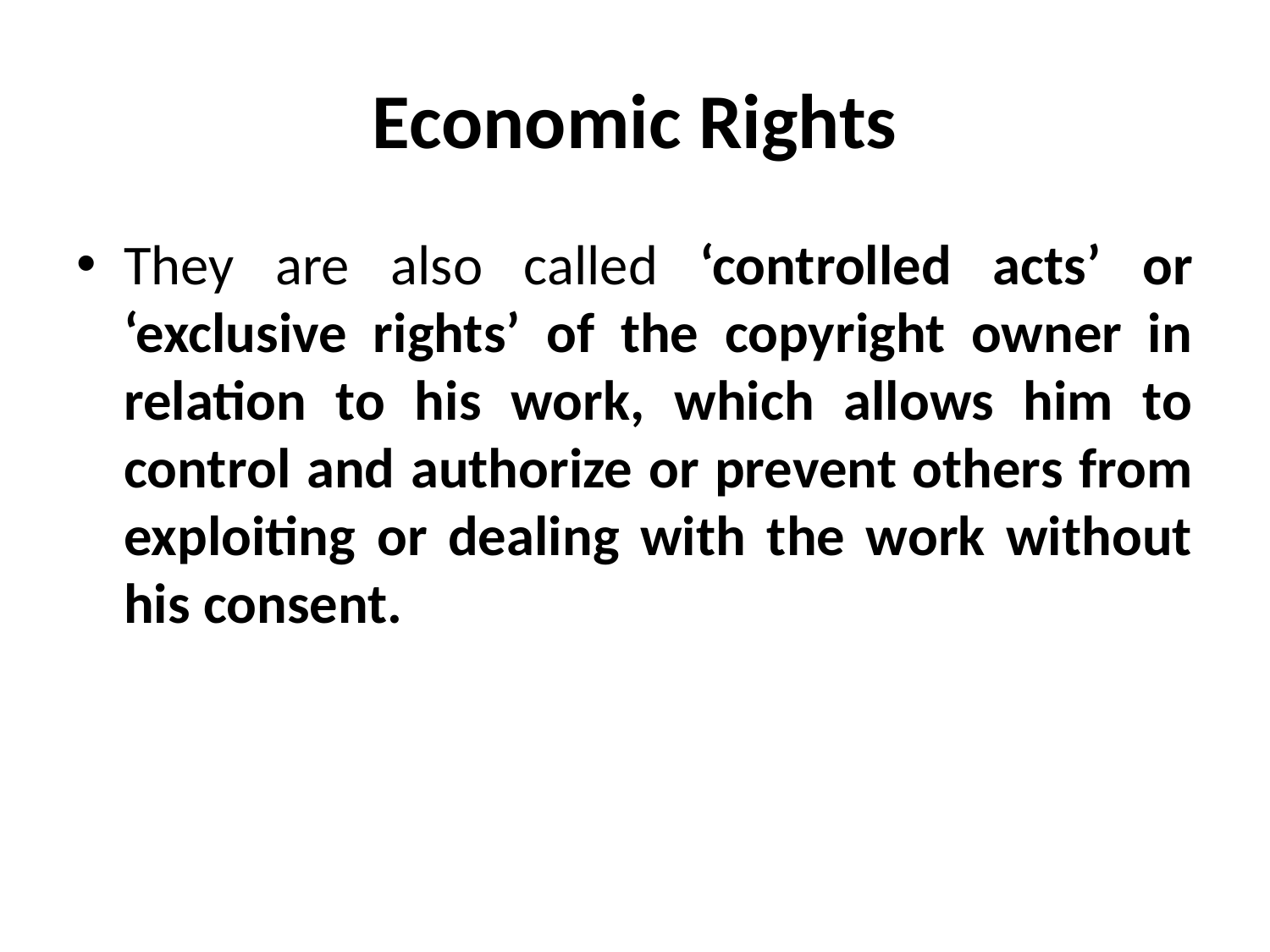

# Economic Rights
They are also called ‘controlled acts’ or ‘exclusive rights’ of the copyright owner in relation to his work, which allows him to control and authorize or prevent others from exploiting or dealing with the work without his consent.